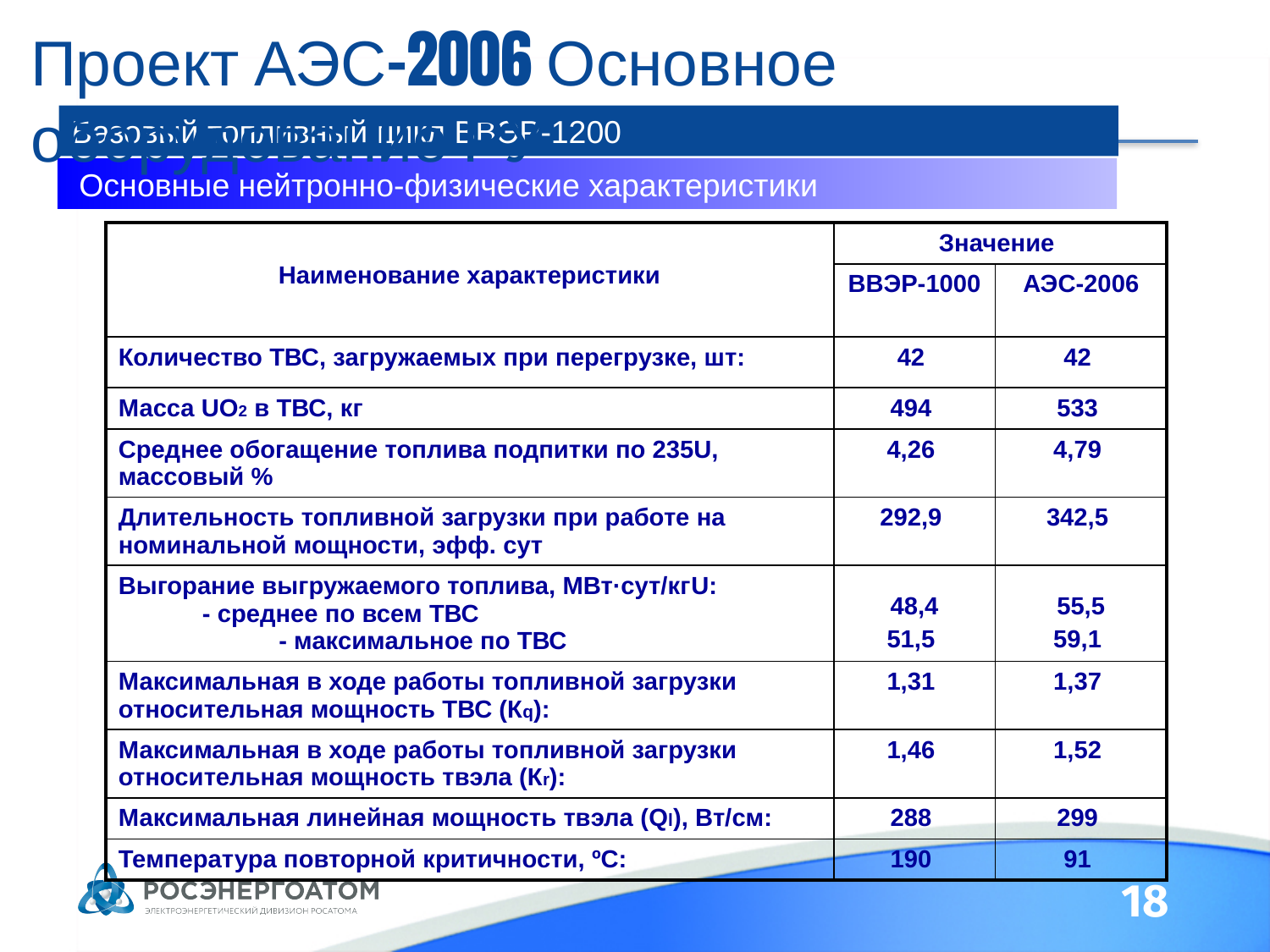

Проект АЭС-2006 Основное оборудование РУ
#
Базовый топливный цикл ВВЭР-1200
 Основные нейтронно-физические характеристики

| Наименование характеристики | Значение |  |
| --- | --- | --- |
|  | ВВЭР-1000 | АЭС-2006 |
| Количество ТВС, загружаемых при перегрузке, шт: | 42 | 42 |
| Масса UO2 в ТВС, кг | 494 | 533 |
| Среднее обогащение топлива подпитки по 235U, массовый % | 4,26 | 4,79 |
| Длительность топливной загрузки при работе на номинальной мощности, эфф. сут | 292,9 | 342,5 |
| Выгорание выгружаемого топлива, МВт·сут/кгU: - среднее по всем ТВС - максимальное по ТВС | 48,4 51,5 | 55,5 59,1 |
| Максимальная в ходе работы топливной загрузки относительная мощность ТВС (Кq): | 1,31 | 1,37 |
| Максимальная в ходе работы топливной загрузки относительная мощность твэла (Кr): | 1,46 | 1,52 |
| Максимальная линейная мощность твэла (Ql), Вт/см: | 288 | 299 |
| Температура повторной критичности, ºС: | 190 | 91 |